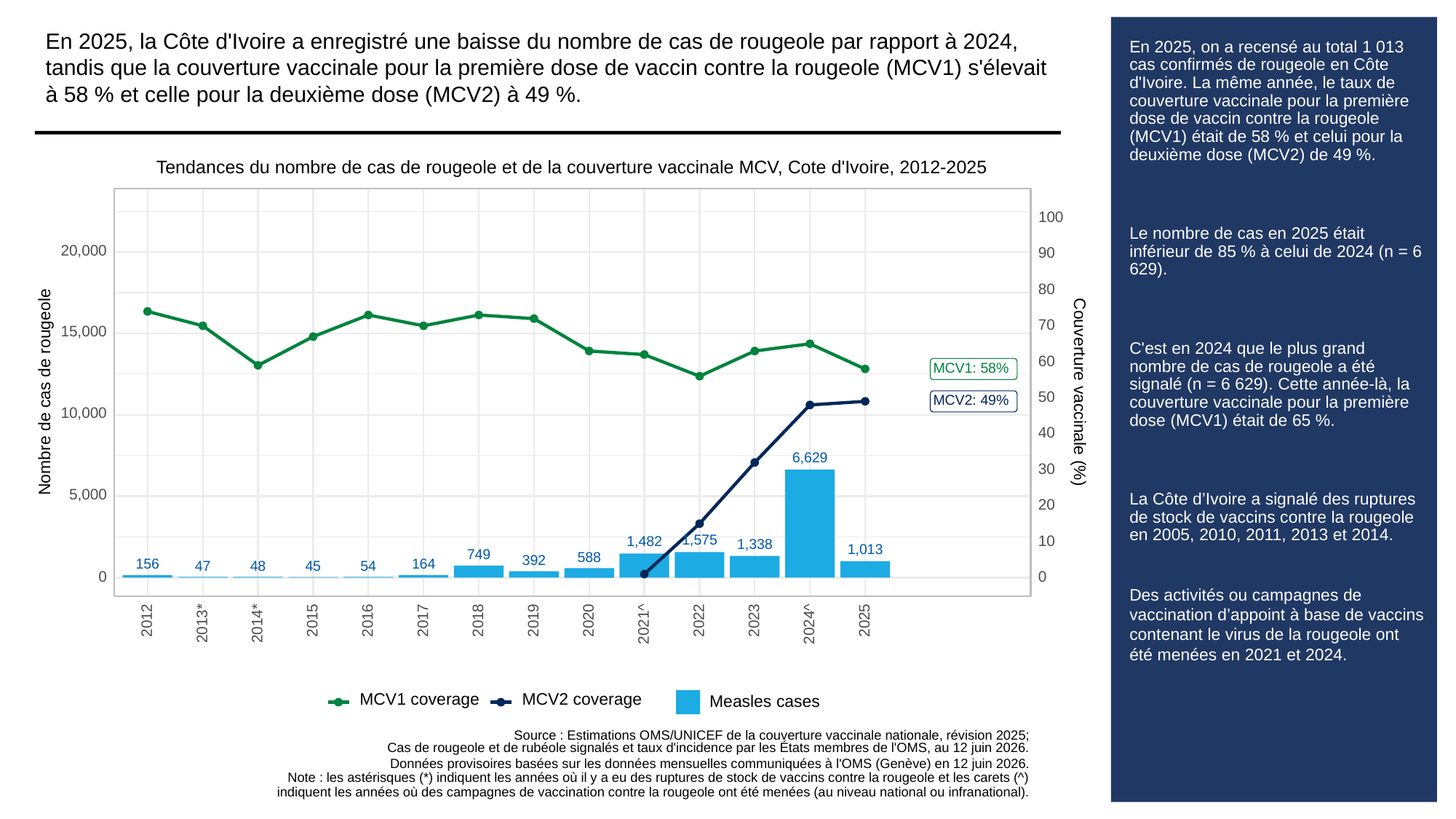

En 2025, la Côte d'Ivoire a enregistré une baisse du nombre de cas de rougeole par rapport à 2024, tandis que la couverture vaccinale pour la première dose de vaccin contre la rougeole (MCV1) s'élevait à 58 % et celle pour la deuxième dose (MCV2) à 49 %.
# En 2025, on a recensé au total 1 013 cas confirmés de rougeole en Côte d'Ivoire. La même année, le taux de couverture vaccinale pour la première dose de vaccin contre la rougeole (MCV1) était de 58 % et celui pour la deuxième dose (MCV2) de 49 %.

Le nombre de cas en 2025 était inférieur de 85 % à celui de 2024 (n = 6 629).

C'est en 2024 que le plus grand nombre de cas de rougeole a été signalé (n = 6 629). Cette année-là, la couverture vaccinale pour la première dose (MCV1) était de 65 %.

La Côte d’Ivoire a signalé des ruptures de stock de vaccins contre la rougeole en 2005, 2010, 2011, 2013 et 2014.

Des activités ou campagnes de vaccination d’appoint à base de vaccins contenant le virus de la rougeole ont été menées en 2021 et 2024.

Tendances du nombre de cas de rougeole et de la couverture vaccinale MCV, Cote d'Ivoire, 2012-2025

100
20,000
90

80

70

15,000

60

MCV1: 58%

Couverture vaccinale (%)
Nombre de cas de rougeole

50
MCV2: 49%

10,000

40
6,629

30

5,000

20

1,575
10
1,482

1,338
1,013
749

588

392

164
156

54
48
45
47

0
0

2023
2012
2015
2016
2017
2018
2019
2020
2022
2025
2013*
2014*
2021^
2024^

MCV1 coverage
MCV2 coverage
Measles cases

Source : Estimations OMS/UNICEF de la couverture vaccinale nationale, révision 2025;
Cas de rougeole et de rubéole signalés et taux d'incidence par les États membres de l'OMS, au 12 juin 2026.
Données provisoires basées sur les données mensuelles communiquées à l'OMS (Genève) en 12 juin 2026.
Note : les astérisques (*) indiquent les années où il y a eu des ruptures de stock de vaccins contre la rougeole et les carets (^)
indiquent les années où des campagnes de vaccination contre la rougeole ont été menées (au niveau national ou infranational).